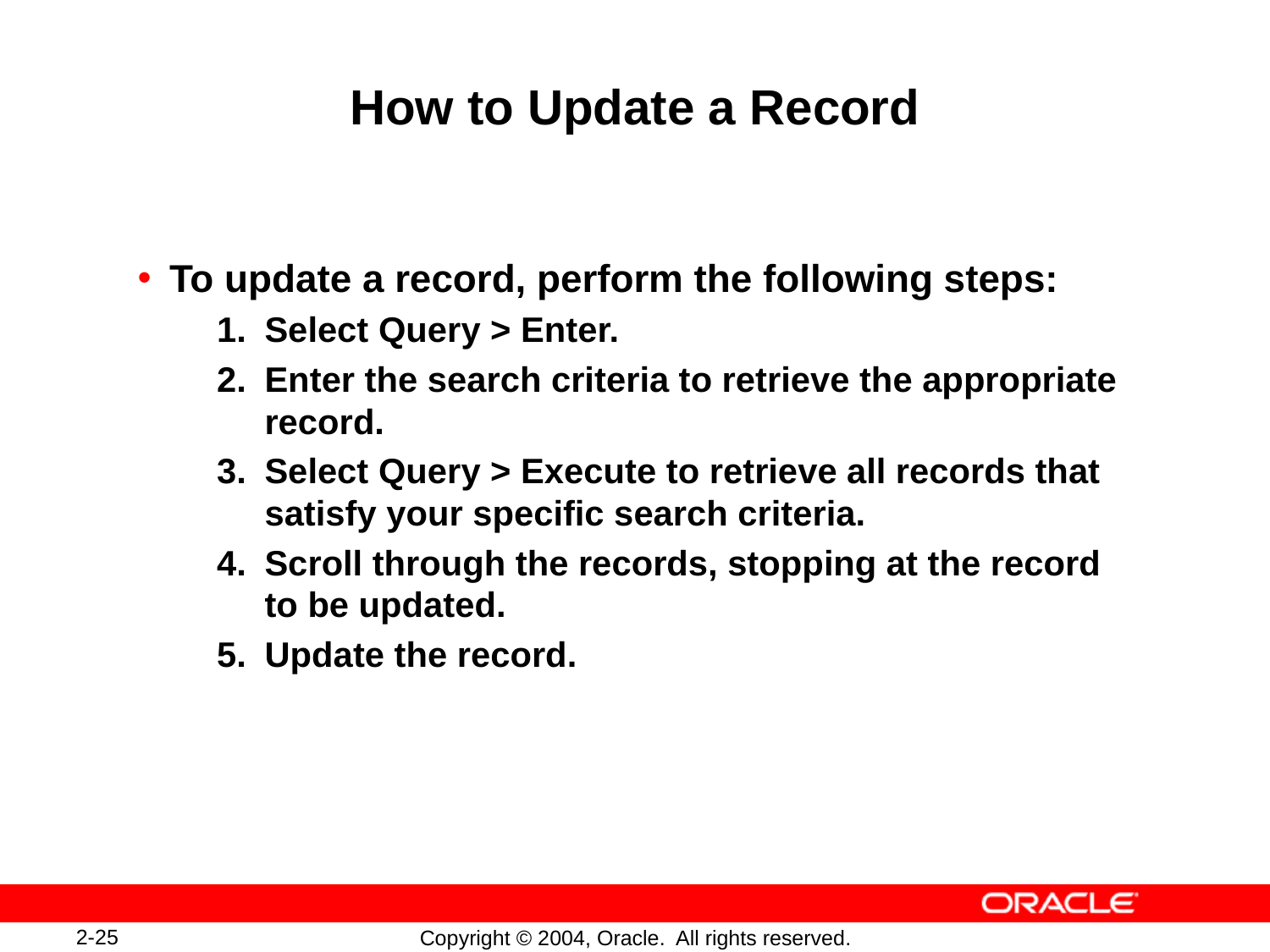

# How to Update a Record
To update a record, perform the following steps:
1.	Select Query > Enter.
2.	Enter the search criteria to retrieve the appropriate record.
3.	Select Query > Execute to retrieve all records that satisfy your specific search criteria.
4.	Scroll through the records, stopping at the record to be updated.
5.	Update the record.